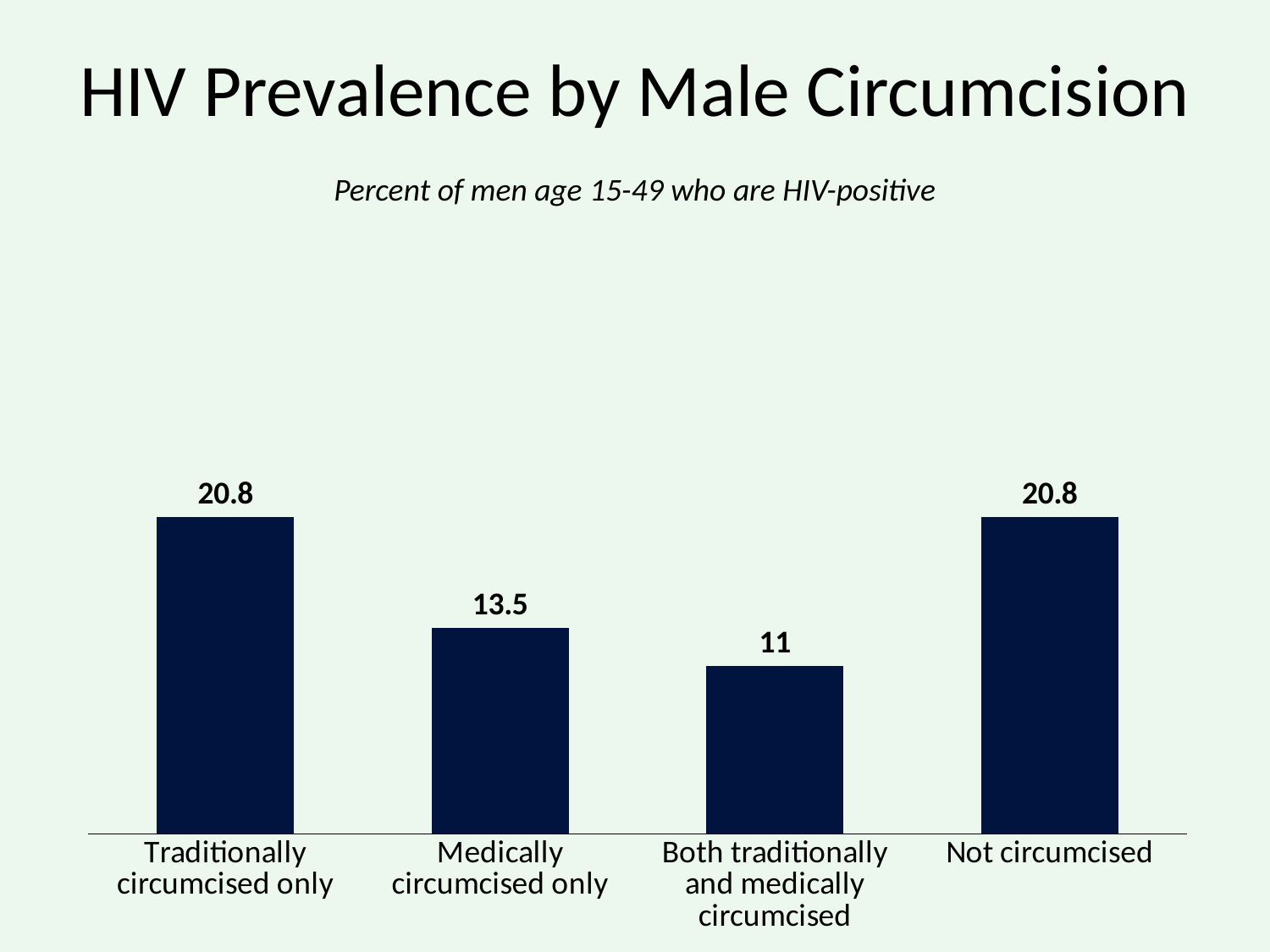

# HIV Prevalence by Male Circumcision

### Chart

| Category | Total |
|---|---|
| Traditionally circumcised only | 20.8 |
| Medically circumcised only | 13.5 |
| Both traditionally and medically circumcised | 11.0 |
| Not circumcised | 20.8 |
Percent of men age 15-49 who are HIV-positive